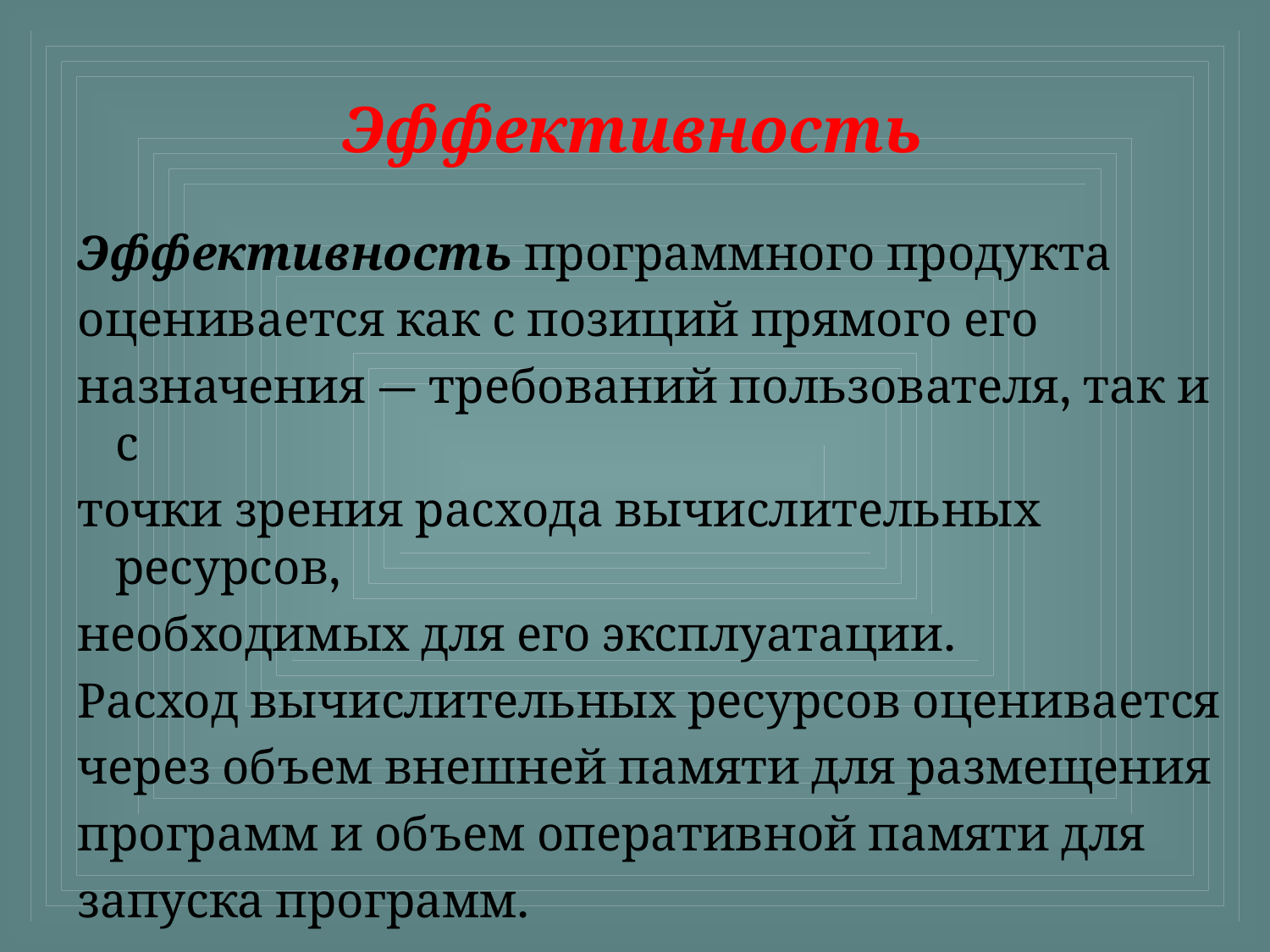

# Эффективность
Эффективность программного продукта
оценивается как с позиций прямого его
назначения — требований пользователя, так и с
точки зрения расхода вычислительных ресурсов,
необходимых для его эксплуатации.
Расход вычислительных ресурсов оценивается
через объем внешней памяти для размещения
программ и объем оперативной памяти для
запуска программ.